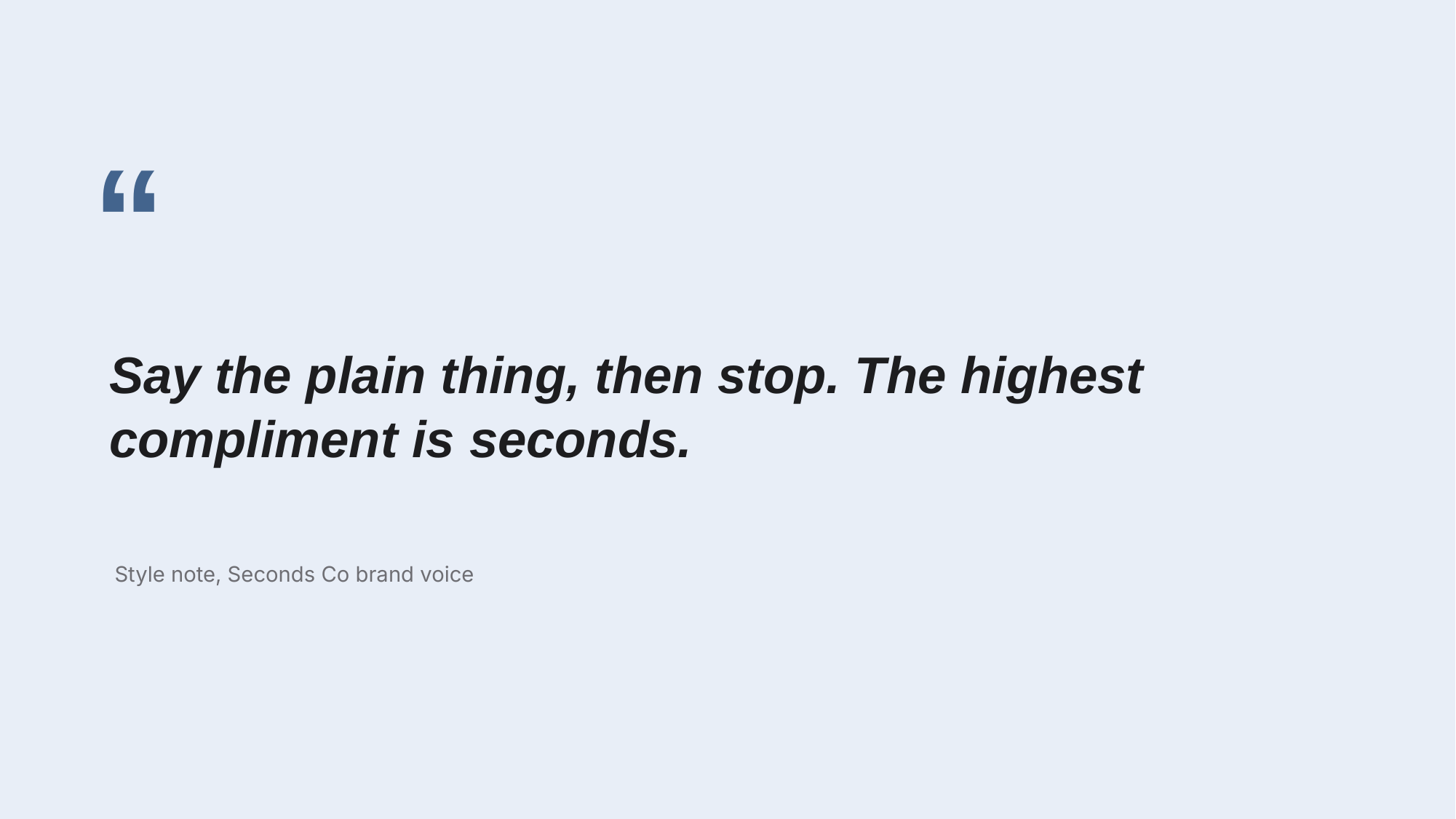

“
Say the plain thing, then stop. The highest compliment is seconds.
Style note, Seconds Co brand voice